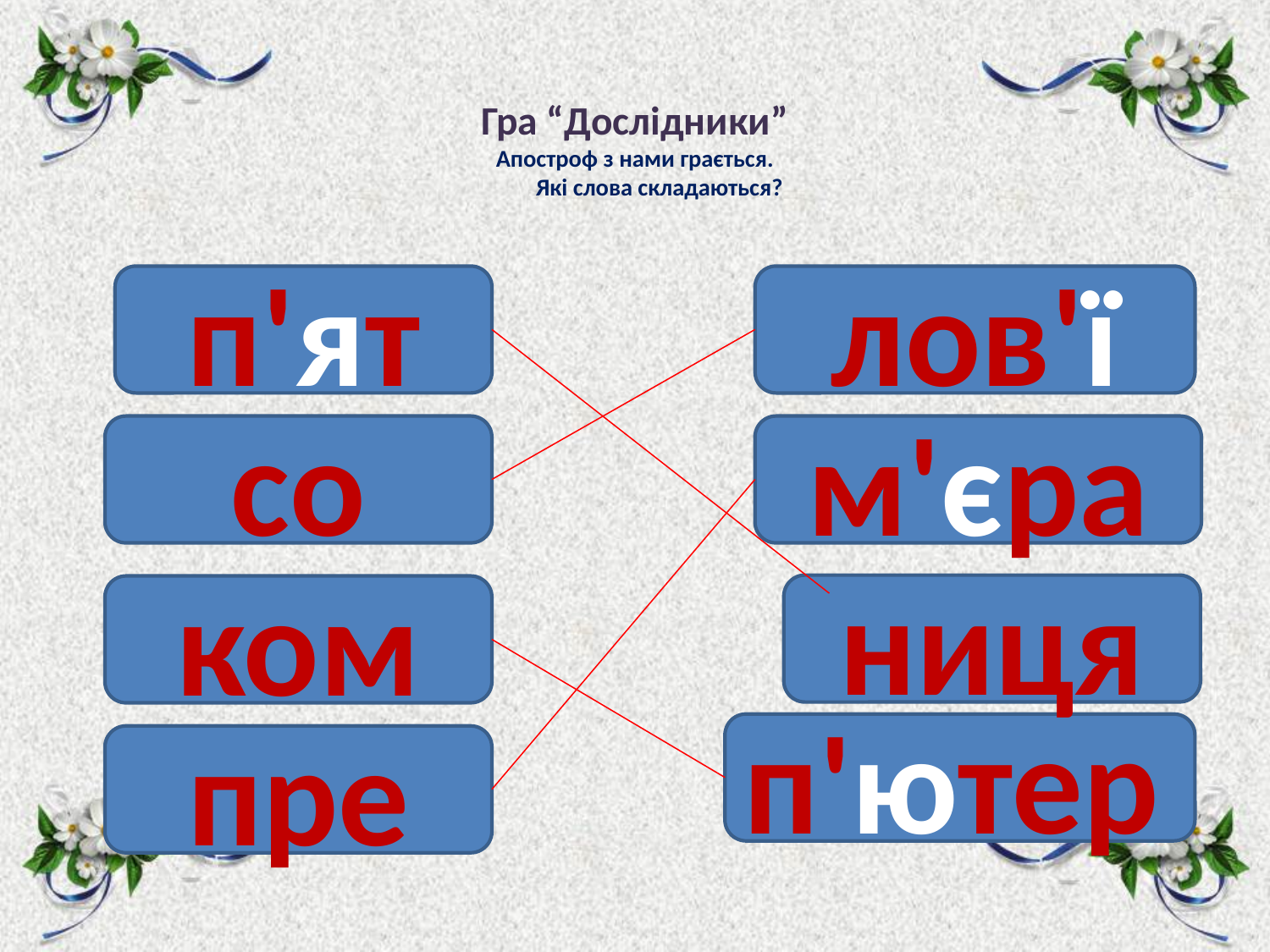

# Гра “Дослідники” Апостроф з нами грається. Які слова складаються?

п'ят
лов'ї
со
м'єра
ниця
ком
п'ютер
пре